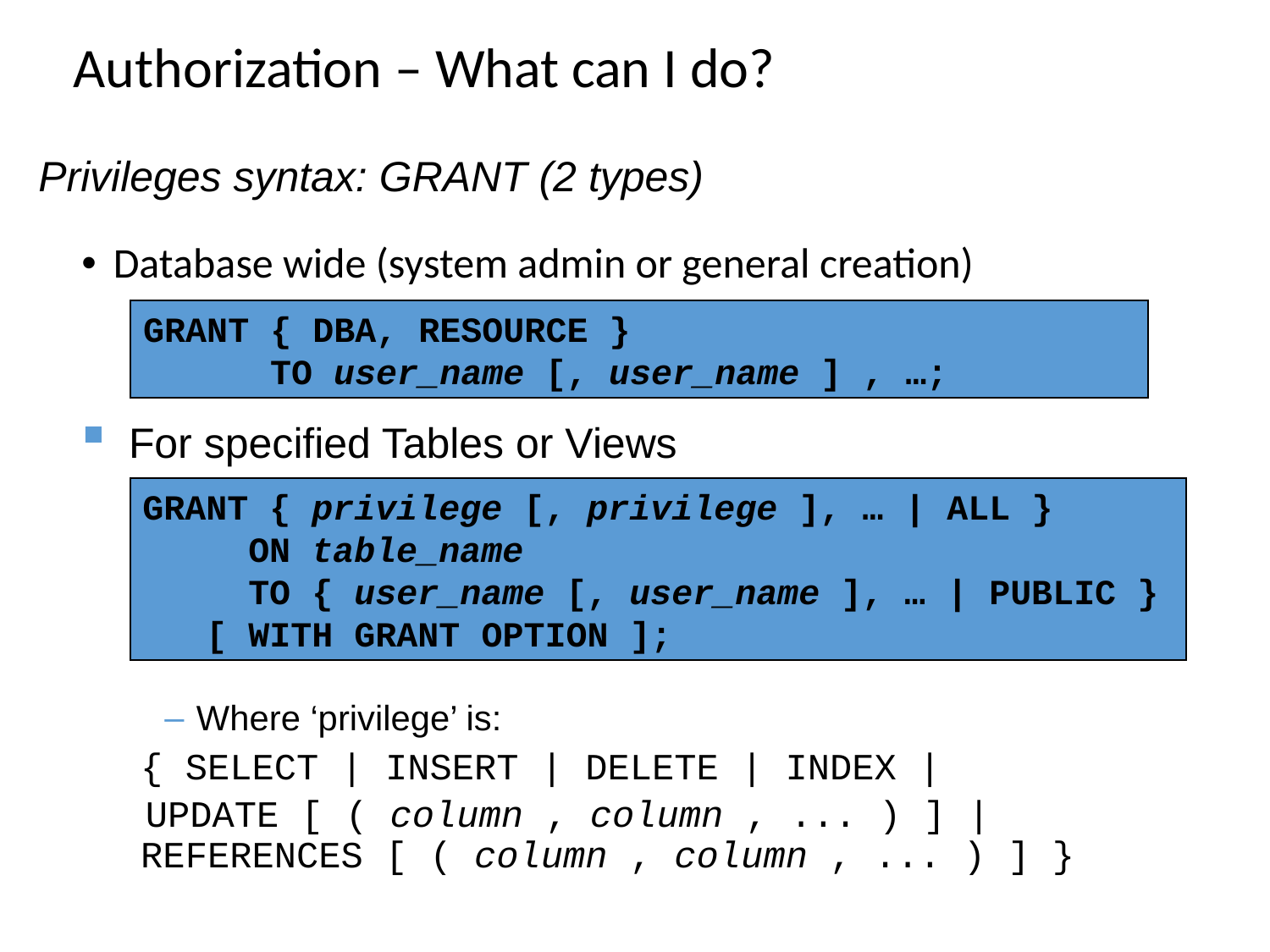

# Authorization – What can I do?
Privileges syntax: GRANT (2 types)
Database wide (system admin or general creation)
GRANT { DBA, RESOURCE }
      TO user_name [, user_name ] , …;
For specified Tables or Views
GRANT { privilege [, privilege ], … | ALL }
     ON table_name
     TO { user_name [, user_name ], … | PUBLIC }
   [ WITH GRANT OPTION ];
Where ‘privilege’ is:
	{ SELECT | INSERT | DELETE | INDEX |
  UPDATE [ ( column , column , ... ) ] | REFERENCES [ ( column , column , ... ) ] }